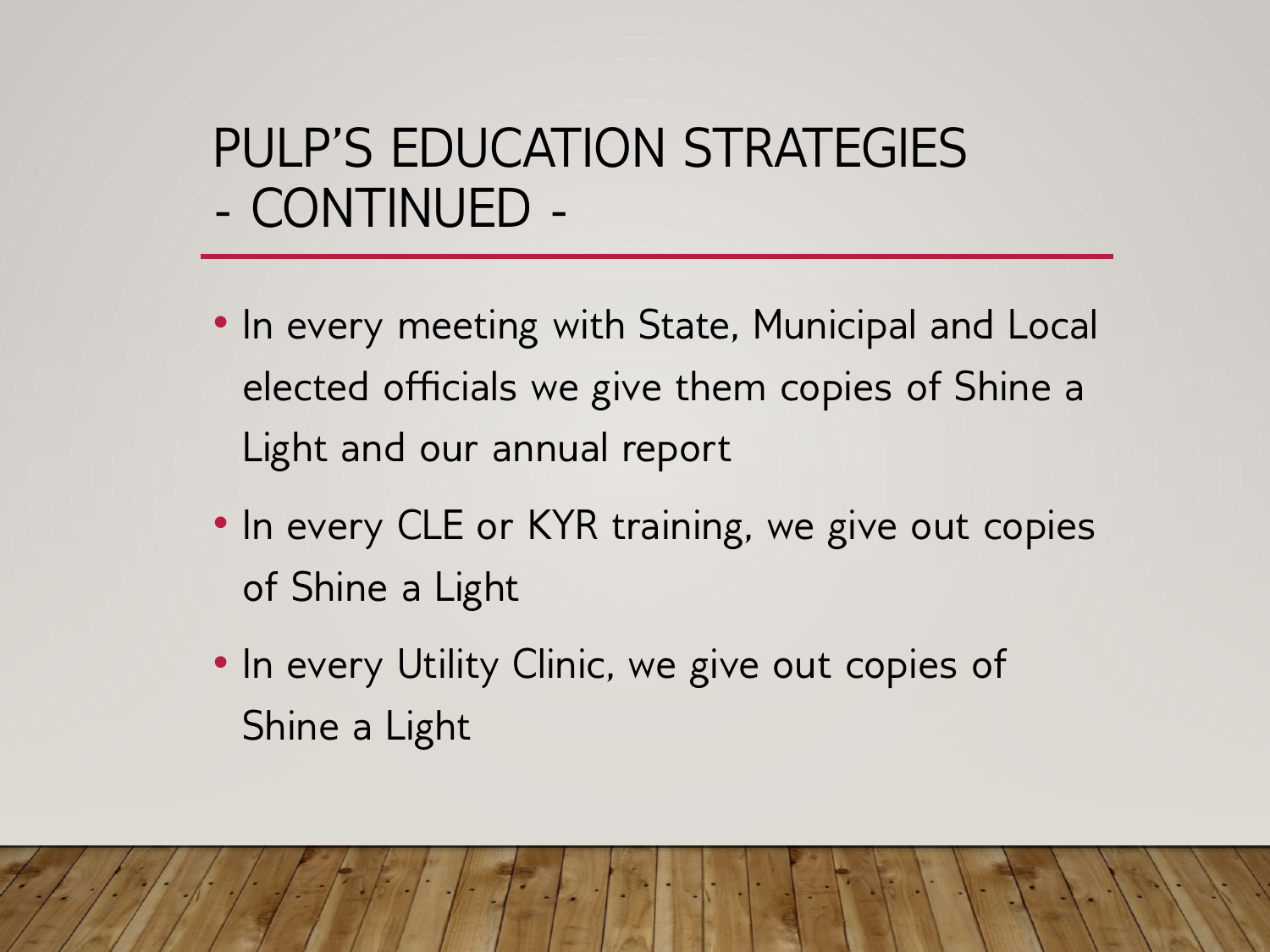

# Pulp’s education strategies - continued -
In every meeting with State, Municipal and Local elected officials we give them copies of Shine a Light and our annual report
In every CLE or KYR training, we give out copies of Shine a Light
In every Utility Clinic, we give out copies of Shine a Light